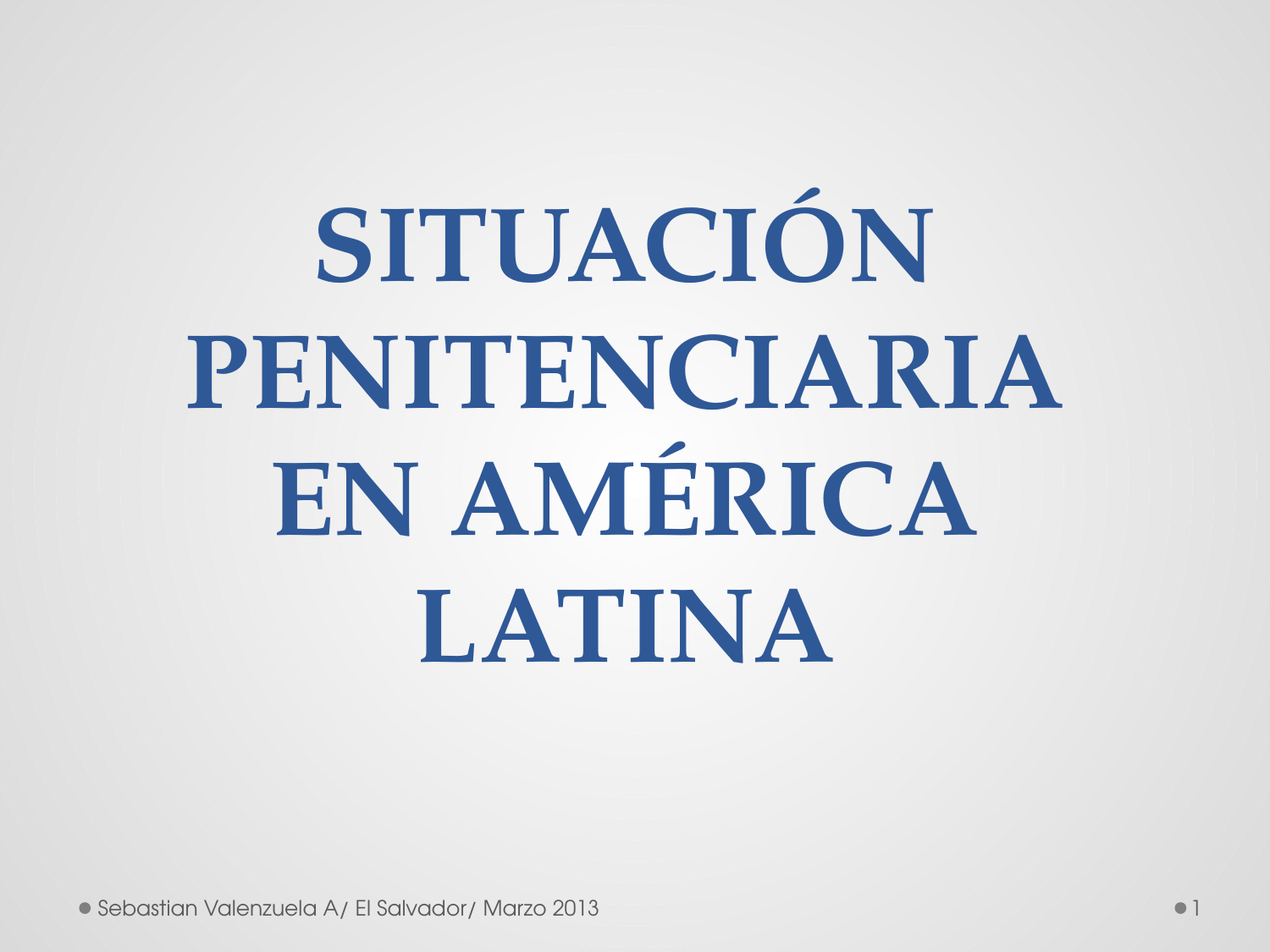

# SITUACIÓN PENITENCIARIA EN AMÉRICA LATINA
Sebastian Valenzuela A/ El Salvador/ Marzo 2013
1